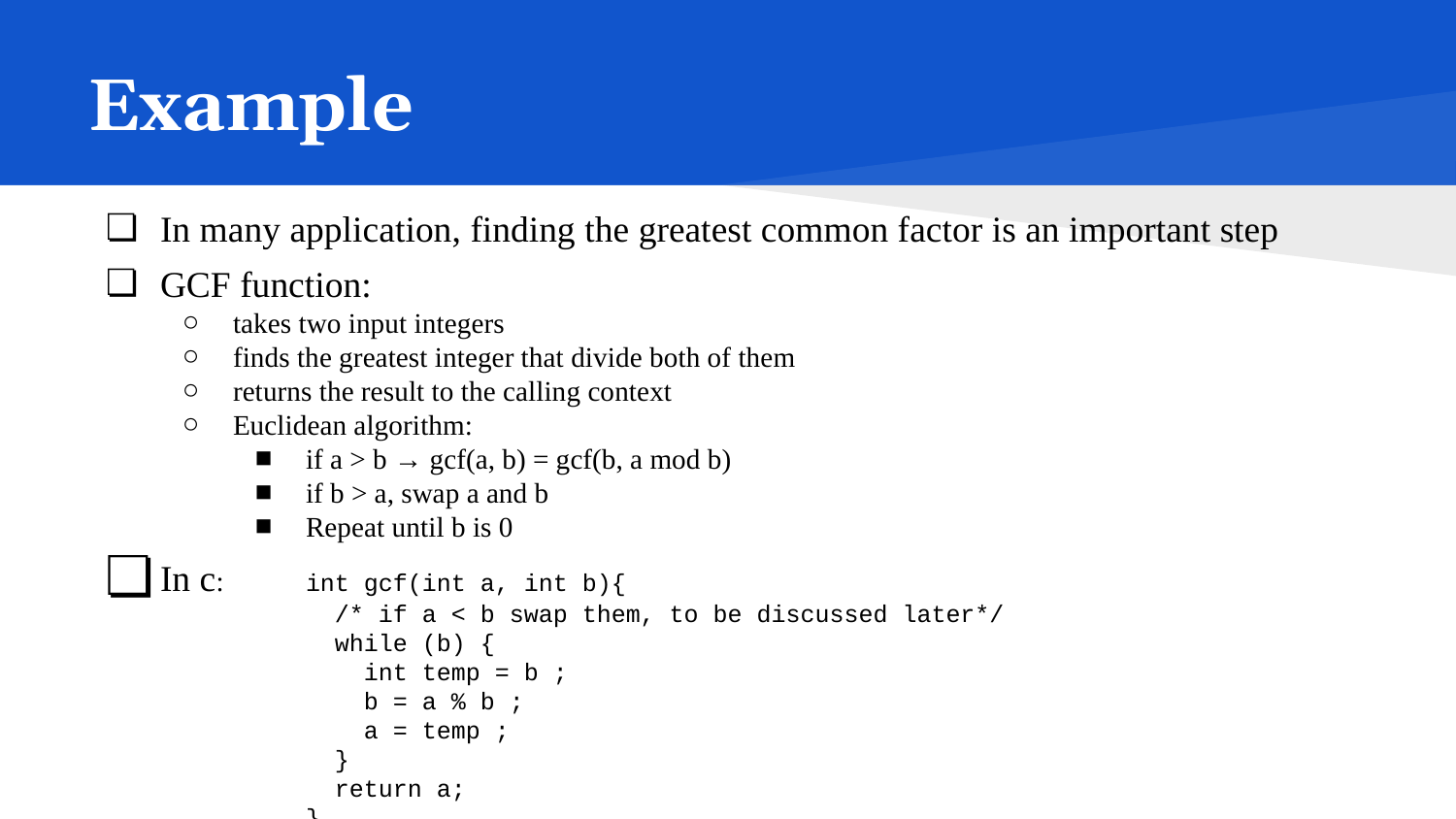

# Example
In many application, finding the greatest common factor is an important step
GCF function:
takes two input integers
finds the greatest integer that divide both of them
returns the result to the calling context
Euclidean algorithm:
if a > b → gcf(a, b) = gcf(b, a mod b)
if b > a, swap a and b
Repeat until b is 0
In c:	int gcf(int a, int b){
	  /* if a < b swap them, to be discussed later*/
	  while (b) {
	    int temp = b ;
	    b = a % b ;
	    a = temp ;
	  }
	  return a;
	}